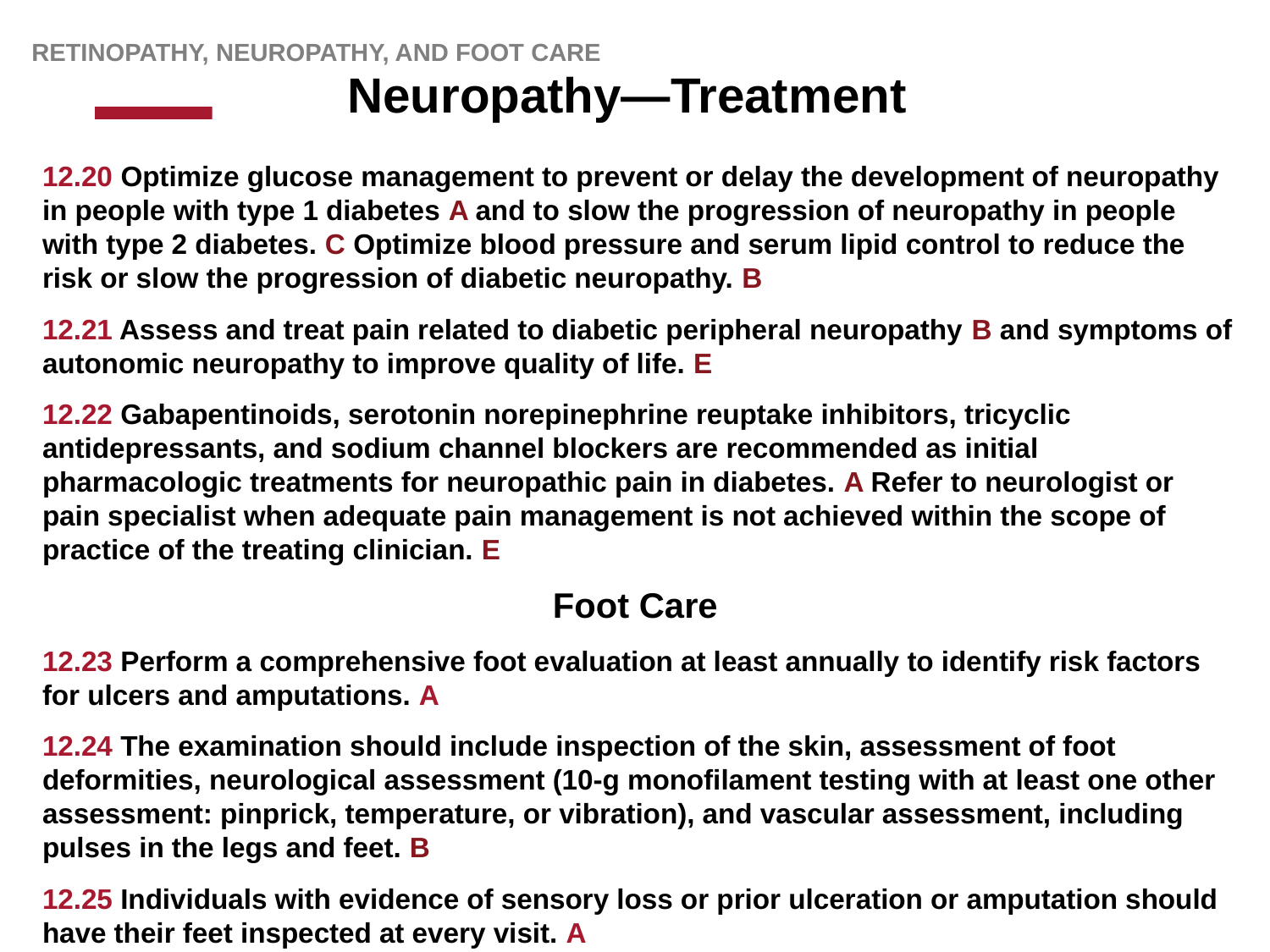

Retinopathy, neuropathy, and foot care
# Neuropathy—Treatment
12.20 Optimize glucose management to prevent or delay the development of neuropathy in people with type 1 diabetes A and to slow the progression of neuropathy in people with type 2 diabetes. C Optimize blood pressure and serum lipid control to reduce the risk or slow the progression of diabetic neuropathy. B
12.21 Assess and treat pain related to diabetic peripheral neuropathy B and symptoms of autonomic neuropathy to improve quality of life. E
12.22 Gabapentinoids, serotonin norepinephrine reuptake inhibitors, tricyclic antidepressants, and sodium channel blockers are recommended as initial pharmacologic treatments for neuropathic pain in diabetes. A Refer to neurologist or pain specialist when adequate pain management is not achieved within the scope of practice of the treating clinician. E
Foot Care
12.23 Perform a comprehensive foot evaluation at least annually to identify risk factors for ulcers and amputations. A
12.24 The examination should include inspection of the skin, assessment of foot deformities, neurological assessment (10-g monofilament testing with at least one other assessment: pinprick, temperature, or vibration), and vascular assessment, including pulses in the legs and feet. B
12.25 Individuals with evidence of sensory loss or prior ulceration or amputation should have their feet inspected at every visit. A